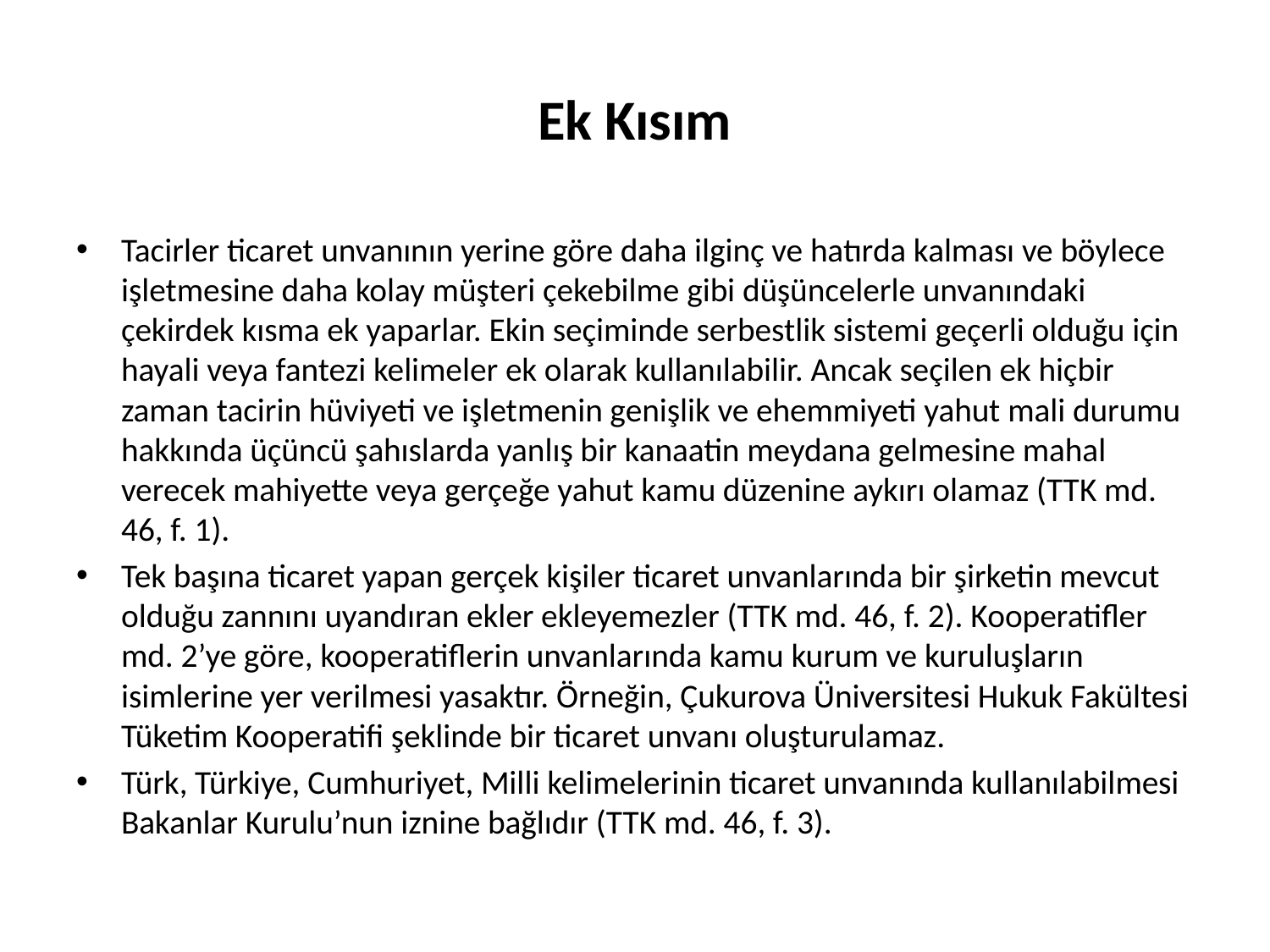

# Ek Kısım
Tacirler ticaret unvanının yerine göre daha ilginç ve hatırda kalması ve böylece işletmesine daha kolay müşteri çekebilme gibi düşüncelerle unvanındaki çekirdek kısma ek yaparlar. Ekin seçiminde serbestlik sistemi geçerli olduğu için hayali veya fantezi kelimeler ek olarak kullanılabilir. Ancak seçilen ek hiçbir zaman tacirin hüviyeti ve işletmenin genişlik ve ehemmiyeti yahut mali durumu hakkında üçüncü şahıslarda yanlış bir kanaatin meydana gelmesine mahal verecek mahiyette veya gerçeğe yahut kamu düzenine aykırı olamaz (TTK md. 46, f. 1).
Tek başına ticaret yapan gerçek kişiler ticaret unvanlarında bir şirketin mevcut olduğu zannını uyandıran ekler ekleyemezler (TTK md. 46, f. 2). Kooperatifler  md. 2’ye göre, kooperatiflerin unvanlarında kamu kurum ve kuruluşların isimlerine yer verilmesi yasaktır. Örneğin, Çukurova Üniversitesi Hukuk Fakültesi Tüketim Kooperatifi şeklinde bir ticaret unvanı oluşturulamaz.
Türk, Türkiye, Cumhuriyet, Milli kelimelerinin ticaret unvanında kullanılabilmesi Bakanlar Kurulu’nun iznine bağlıdır (TTK md. 46, f. 3).